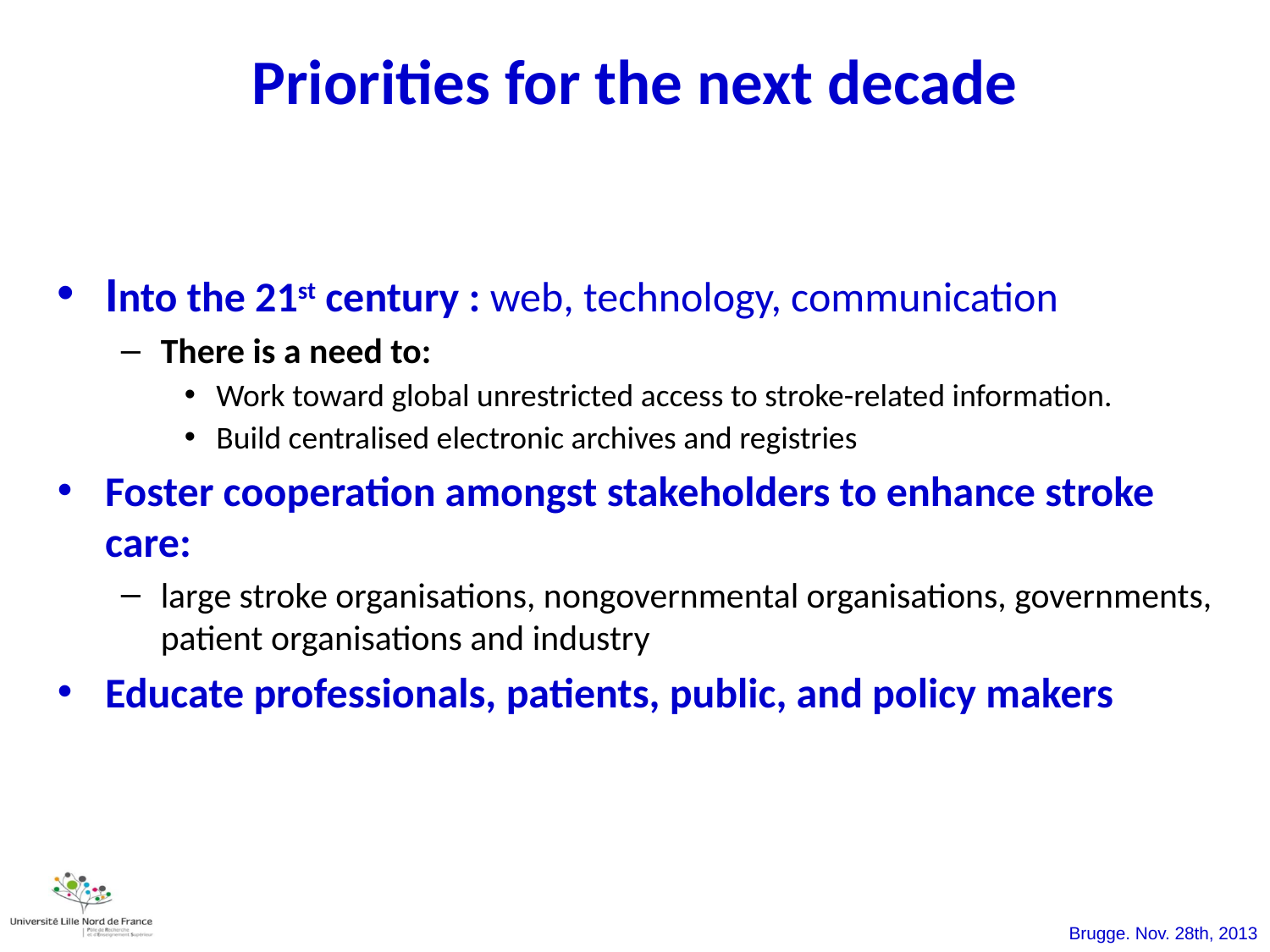

Priorities for the next decade
Into the 21st century : web, technology, communication
There is a need to:
Work toward global unrestricted access to stroke-related information.
Build centralised electronic archives and registries
Foster cooperation amongst stakeholders to enhance stroke care:
large stroke organisations, nongovernmental organisations, governments, patient organisations and industry
Educate professionals, patients, public, and policy makers